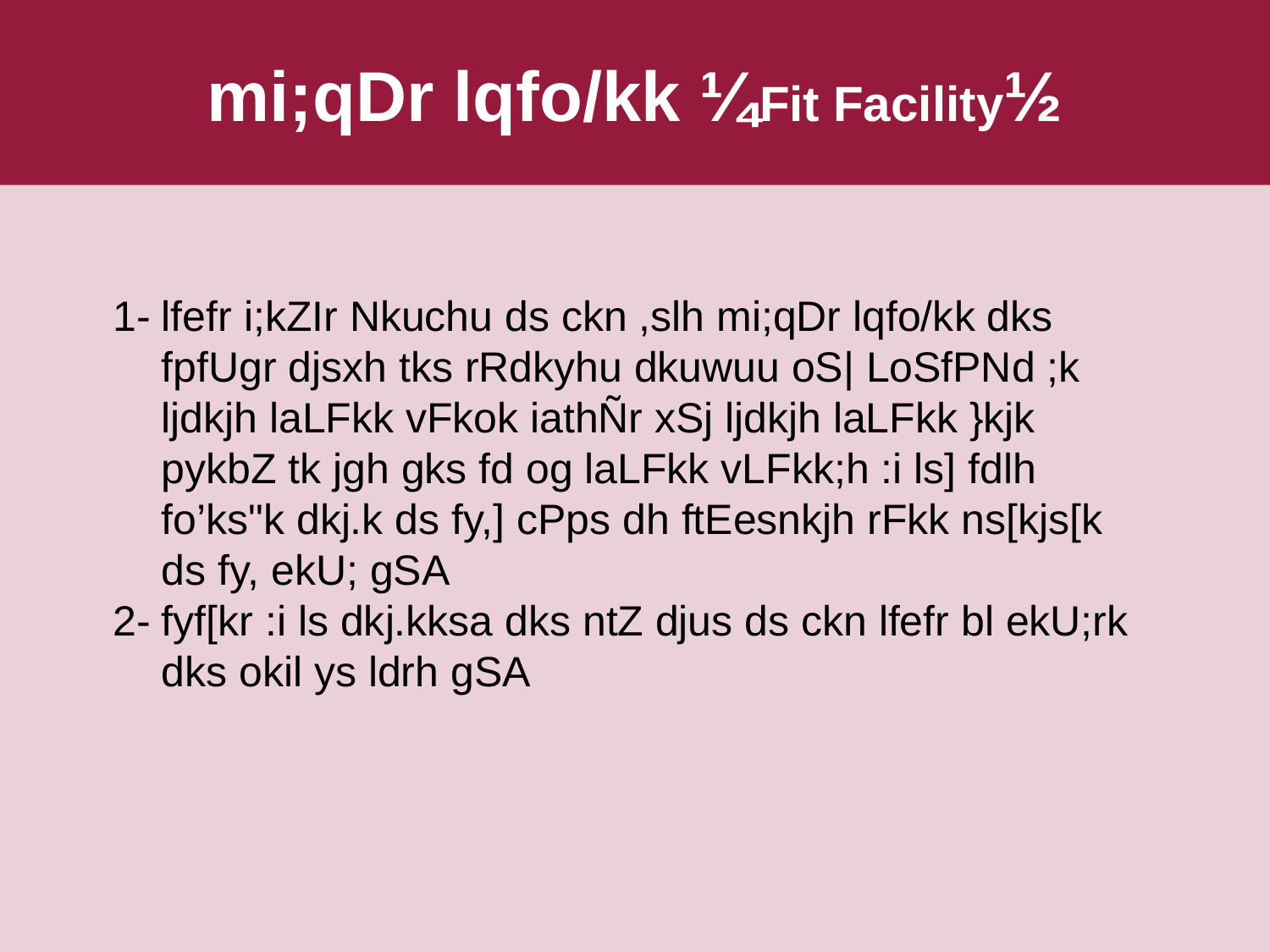

mi;qDr lqfo/kk ¼Fit Facility½
1-	lfefr i;kZIr Nkuchu ds ckn ,slh mi;qDr lqfo/kk dks fpfUgr djsxh tks rRdkyhu dkuwuu oS| LoSfPNd ;k ljdkjh laLFkk vFkok iathÑr xSj ljdkjh laLFkk }kjk pykbZ tk jgh gks fd og laLFkk vLFkk;h :i ls] fdlh fo’ks"k dkj.k ds fy,] cPps dh ftEesnkjh rFkk ns[kjs[k ds fy, ekU; gSA
2-	fyf[kr :i ls dkj.kksa dks ntZ djus ds ckn lfefr bl ekU;rk dks okil ys ldrh gSA